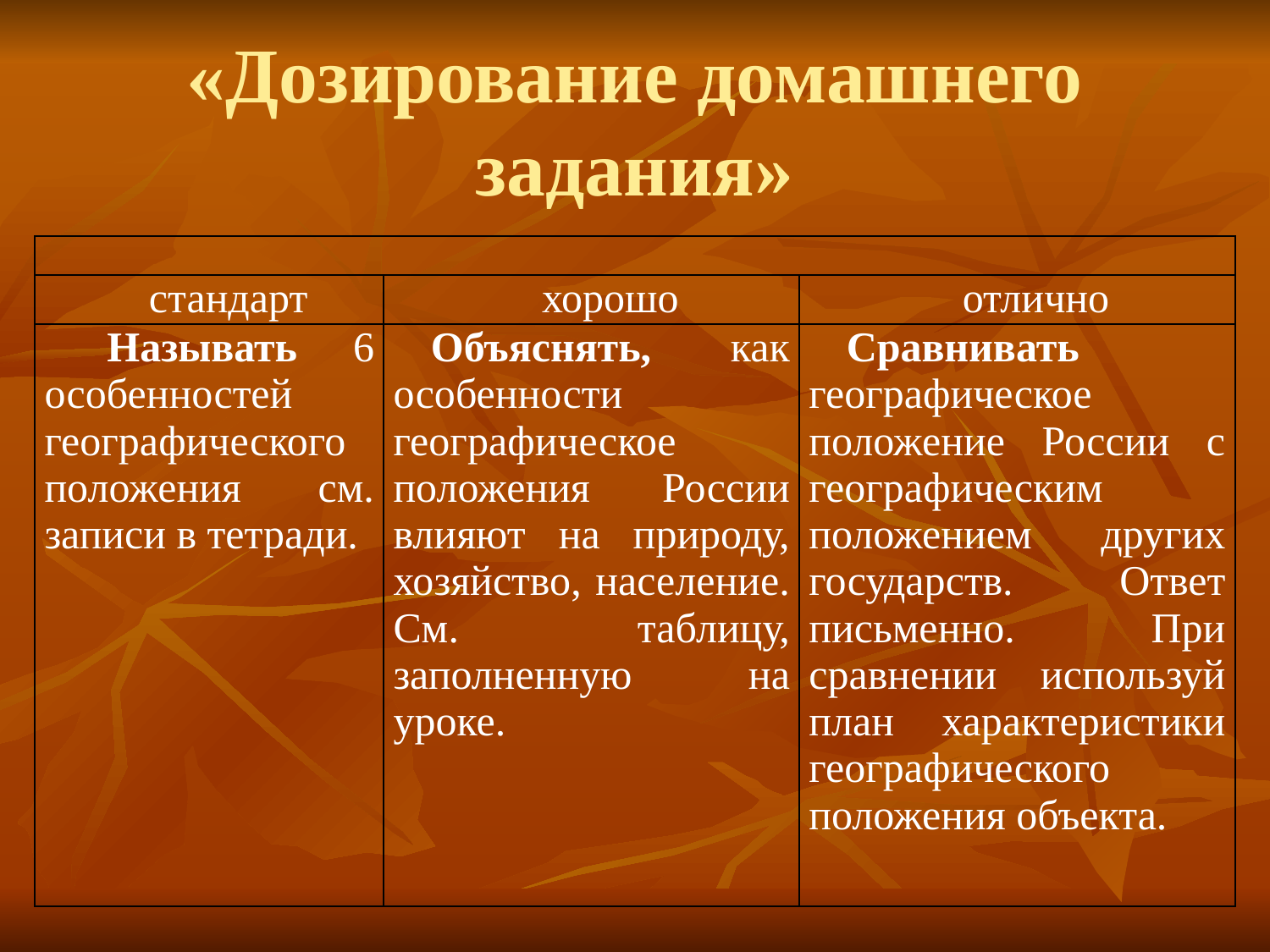

# «Дозирование домашнего задания»
|  |  |  |
| --- | --- | --- |
| стандарт | хорошо | отлично |
| Называть 6 особенностей географического положения см. записи в тетради. | Объяснять, как особенности географическое положения России влияют на природу, хозяйство, население. См. таблицу, заполненную на уроке. | Сравнивать географическое положение России с географическим положением других государств. Ответ письменно. При сравнении используй план характеристики географического положения объекта. |